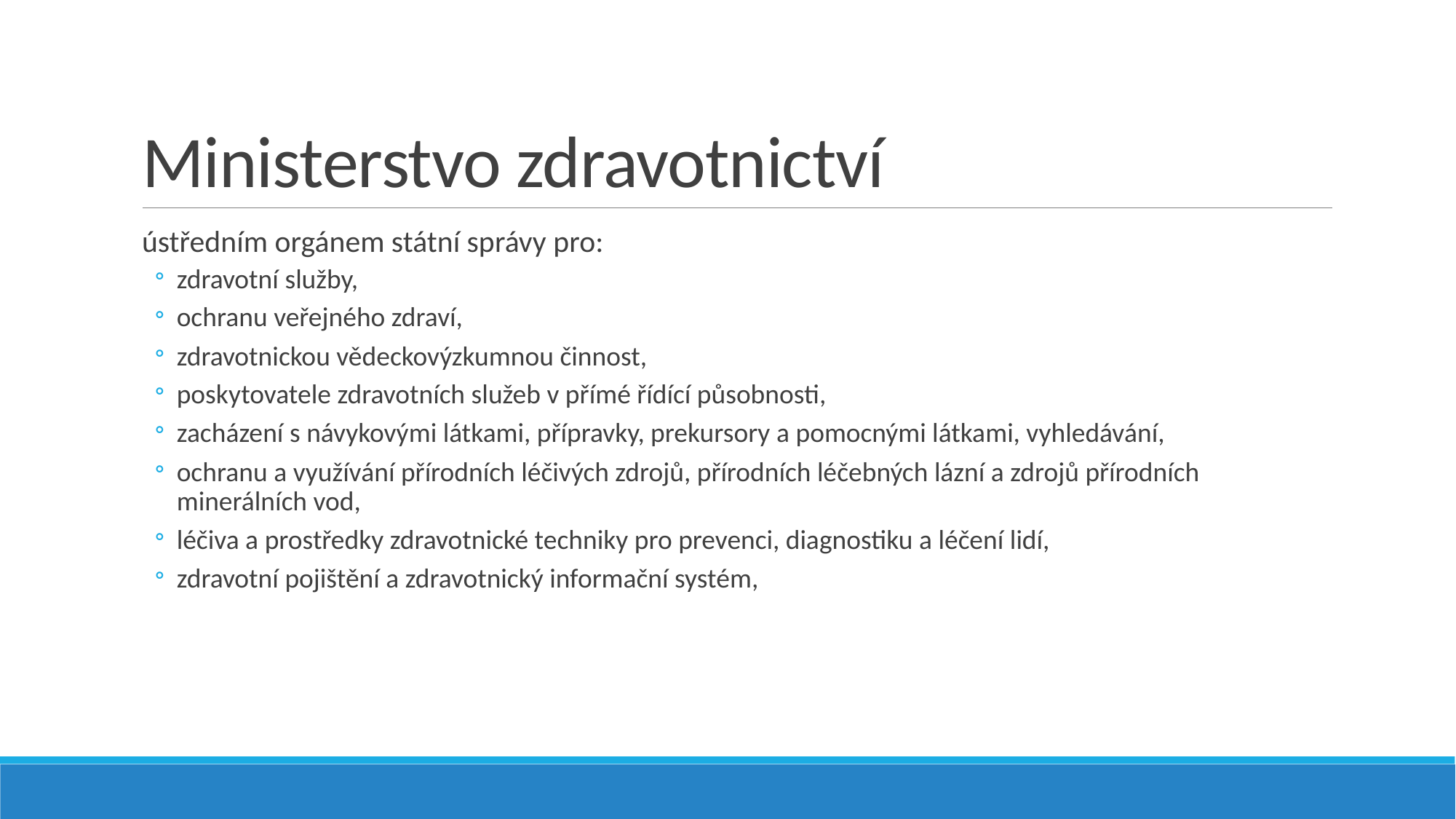

# Ministerstvo zdravotnictví
ústředním orgánem státní správy pro:
zdravotní služby,
ochranu veřejného zdraví,
zdravotnickou vědeckovýzkumnou činnost,
poskytovatele zdravotních služeb v přímé řídící působnosti,
zacházení s návykovými látkami, přípravky, prekursory a pomocnými látkami, vyhledávání,
ochranu a využívání přírodních léčivých zdrojů, přírodních léčebných lázní a zdrojů přírodních minerálních vod,
léčiva a prostředky zdravotnické techniky pro prevenci, diagnostiku a léčení lidí,
zdravotní pojištění a zdravotnický informační systém,